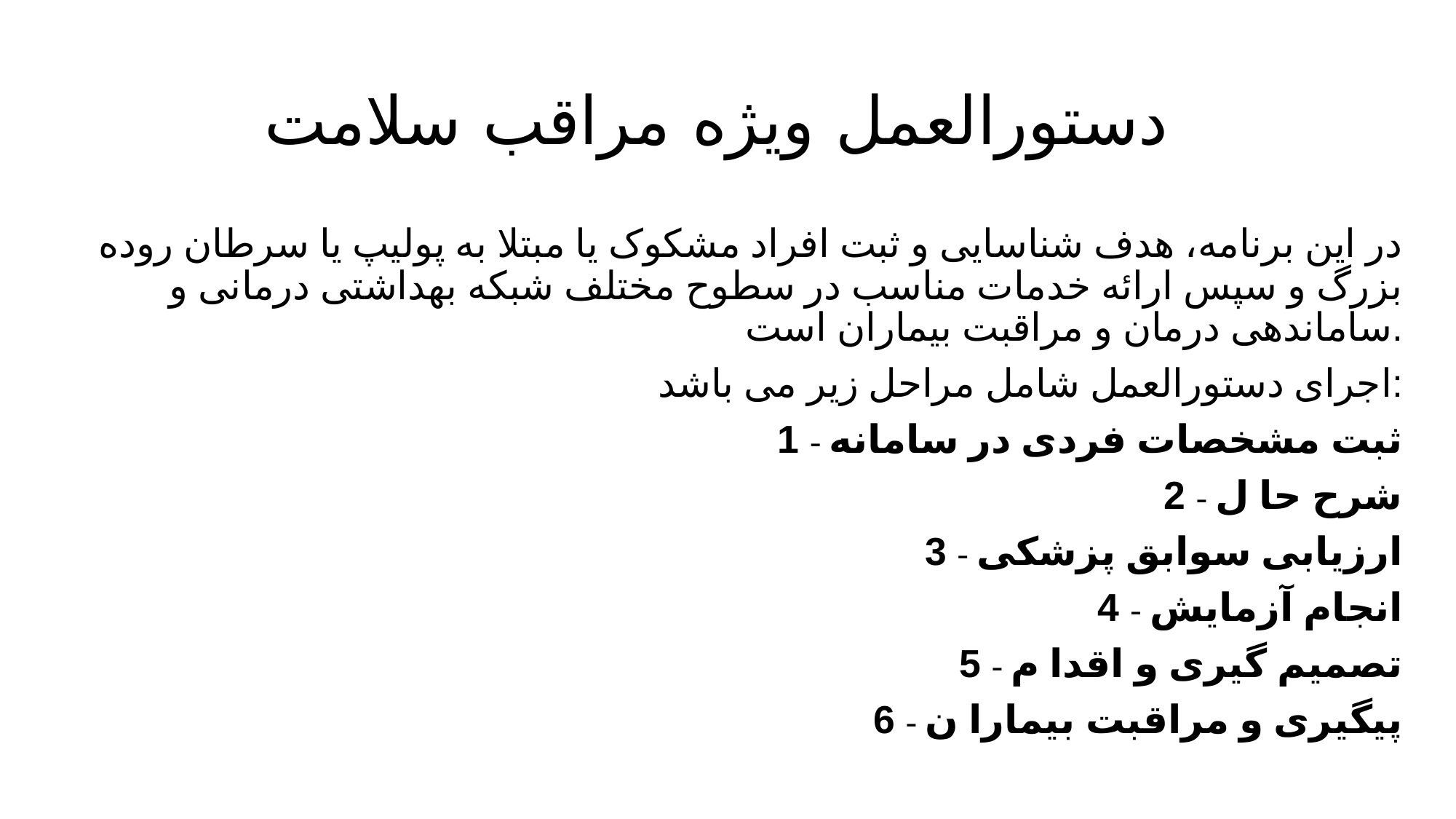

# دستورالعمل ویژه مراقب سلامت
در این برنامه، هدف شناسایی و ثبت افراد مشکوک یا مبتلا به پولیپ یا سرطان روده بزرگ و سپس ارائه خدمات مناسب در سطوح مختلف شبکه بهداشتی درمانی و ساماندهی درمان و مراقبت بیماران است.
اجرای دستورالعمل شامل مراحل زیر می باشد:
1 - ثبت مشخصات فردی در سامانه
2 - شرح حا ل
3 - ارزیابی سوابق پزشکی
4 - انجام آزمایش
5 - تصمیم گیری و اقدا م
6 - پیگیری و مراقبت بیمارا ن